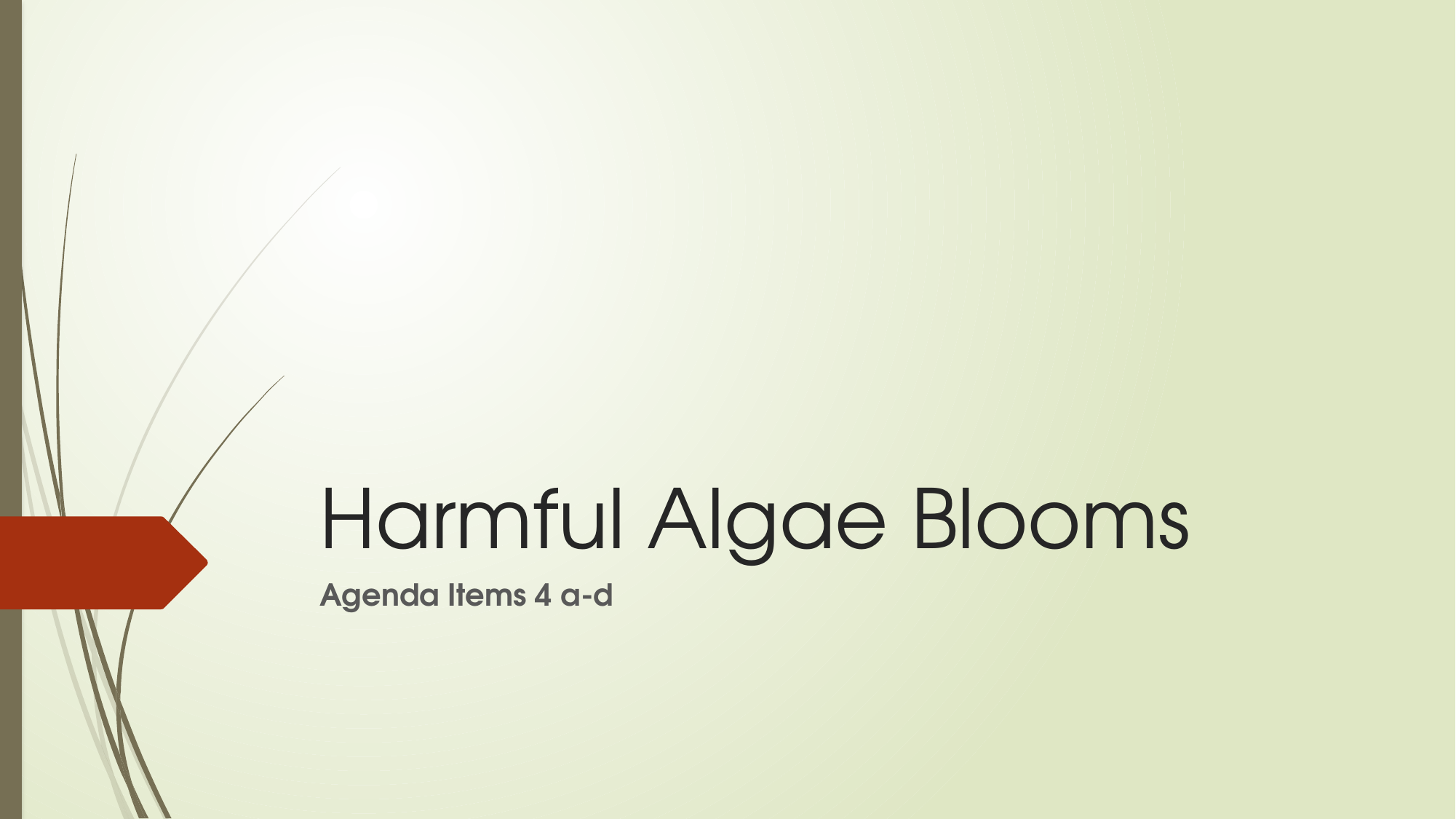

# Harmful Algae Blooms
Agenda Items 4 a-d